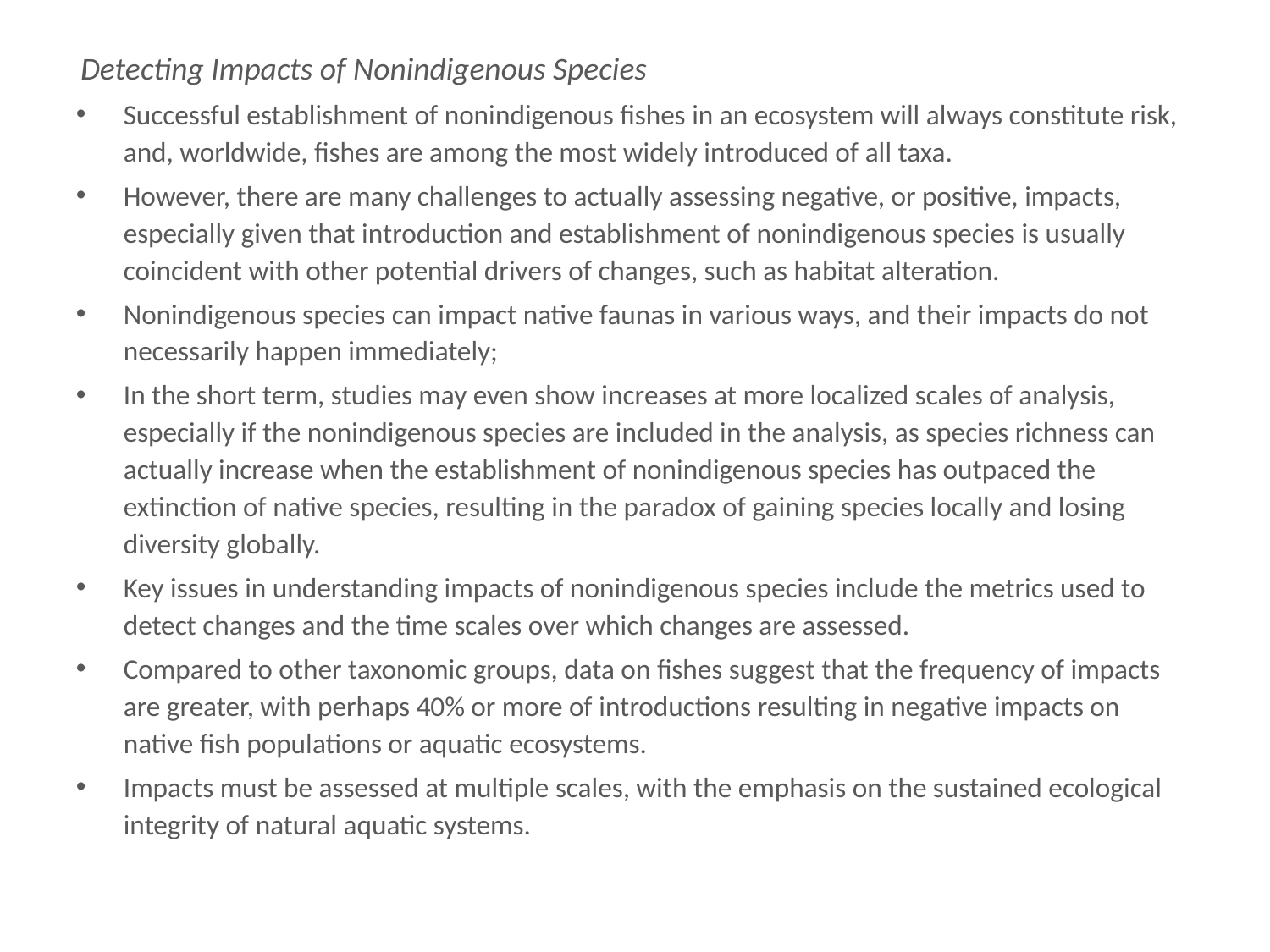

# Detecting Impacts of Nonindigenous Species
Detecting Impacts of Nonindigenous Species
Successful establishment of nonindigenous fishes in an ecosystem will always constitute risk, and, worldwide, fishes are among the most widely introduced of all taxa.
However, there are many challenges to actually assessing negative, or positive, impacts, especially given that introduction and establishment of nonindigenous species is usually coincident with other potential drivers of changes, such as habitat alteration.
Nonindigenous species can impact native faunas in various ways, and their impacts do not necessarily happen immediately;
In the short term, studies may even show increases at more localized scales of analysis, especially if the nonindigenous species are included in the analysis, as species richness can actually increase when the establishment of nonindigenous species has outpaced the extinction of native species, resulting in the paradox of gaining species locally and losing diversity globally.
Key issues in understanding impacts of nonindigenous species include the metrics used to detect changes and the time scales over which changes are assessed.
Compared to other taxonomic groups, data on fishes suggest that the frequency of impacts are greater, with perhaps 40% or more of introductions resulting in negative impacts on native fish populations or aquatic ecosystems.
Impacts must be assessed at multiple scales, with the emphasis on the sustained ecological integrity of natural aquatic systems.